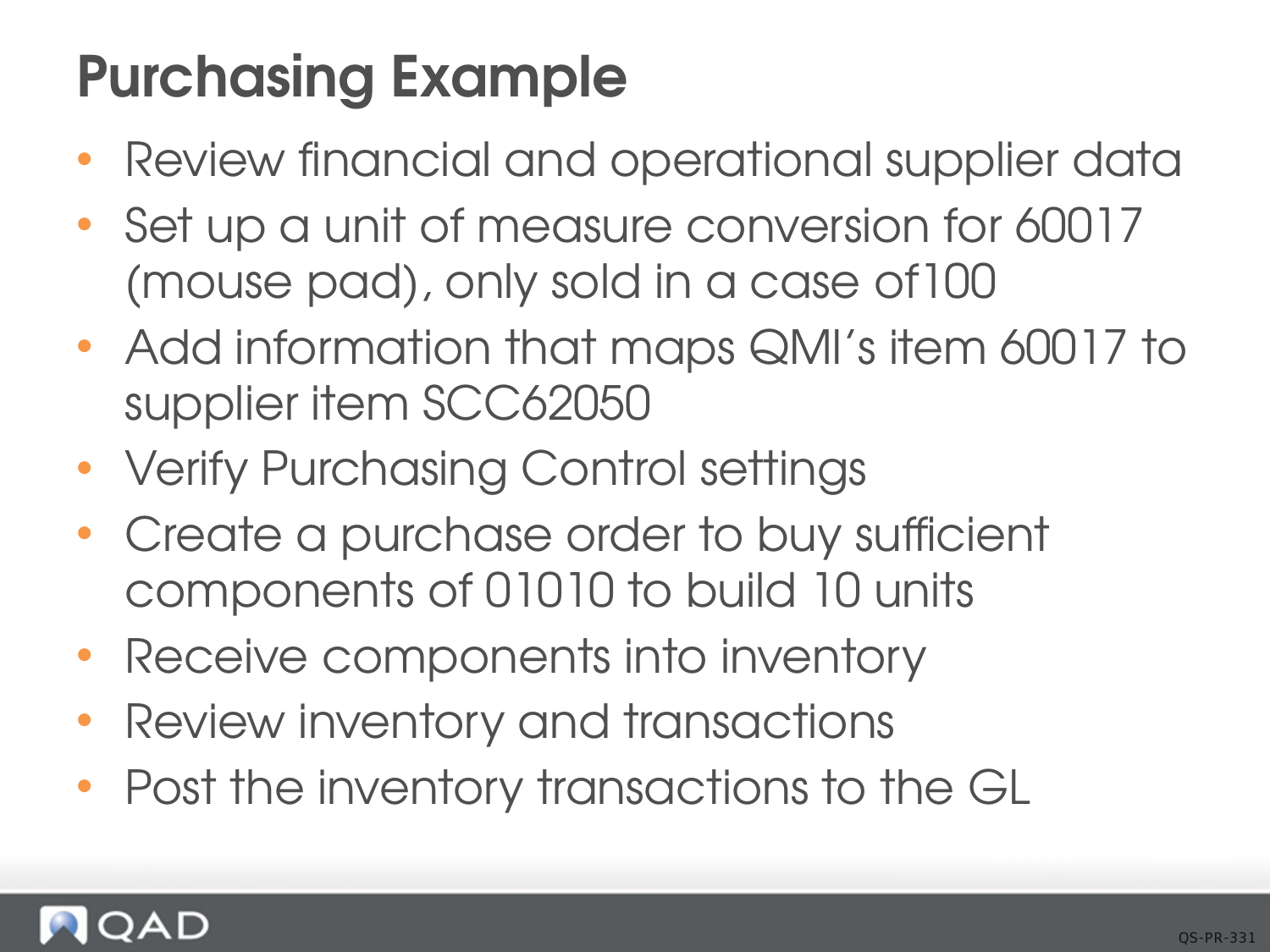

# Purchasing Example
Review financial and operational supplier data
Set up a unit of measure conversion for 60017 (mouse pad), only sold in a case of100
Add information that maps QMI’s item 60017 to supplier item SCC62050
Verify Purchasing Control settings
Create a purchase order to buy sufficient components of 01010 to build 10 units
Receive components into inventory
Review inventory and transactions
Post the inventory transactions to the GL
QS-PR-331